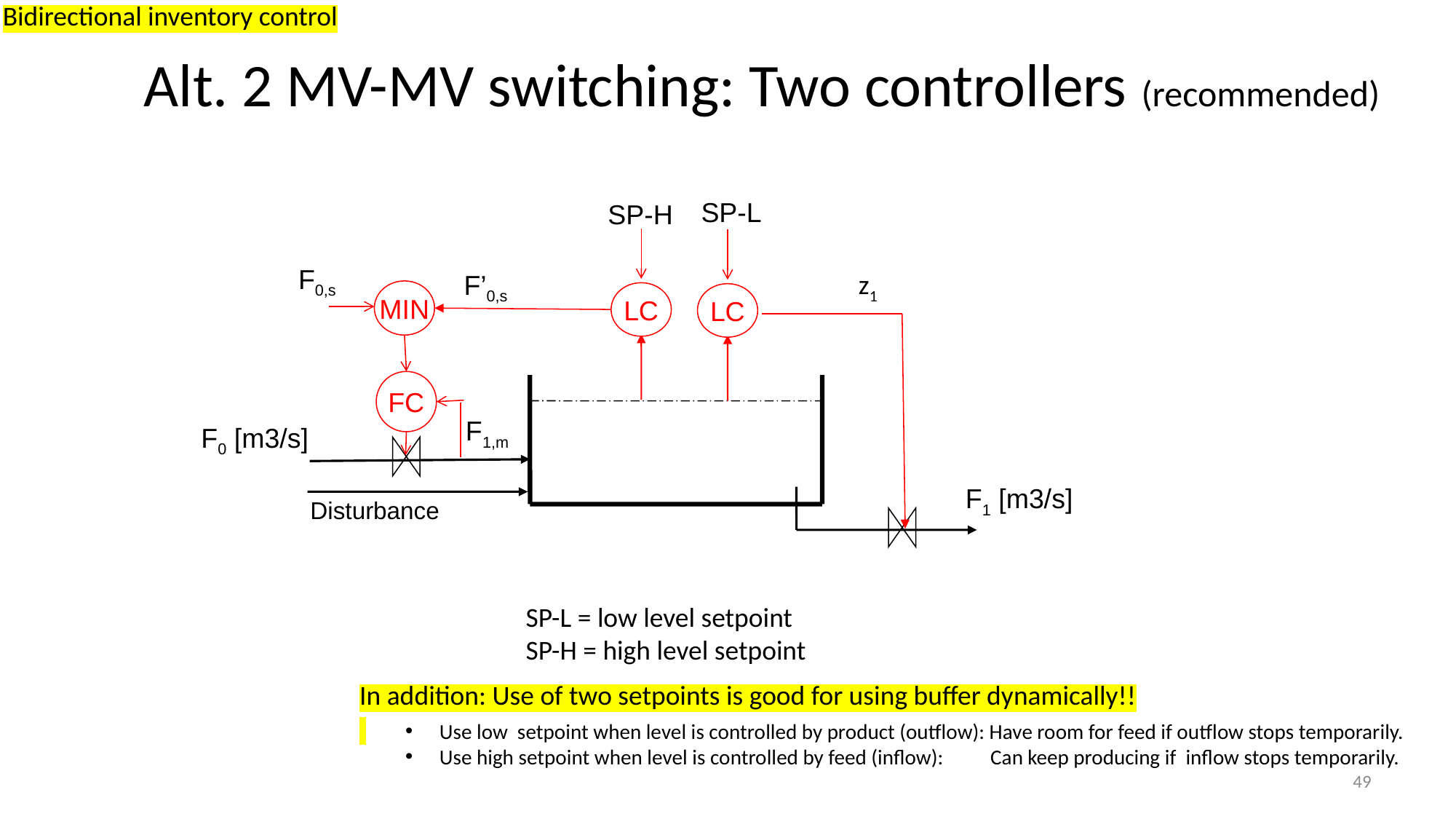

Bidirectional inventory control
# Alt. 2 MV-MV switching: Two controllers (recommended)
SP-L
SP-H
F0,s
z1
F’0,s
MIN
LC
LC

FC

F1,m
F0 [m3/s]

F1 [m3/s]

Disturbance

SP-L = low level setpoint
SP-H = high level setpoint
In addition: Use of two setpoints is good for using buffer dynamically!!
Use low  setpoint when level is controlled by product (outflow): Have room for feed if outflow stops temporarily.
Use high setpoint when level is controlled by feed (inflow):          Can keep producing if  inflow stops temporarily.
49